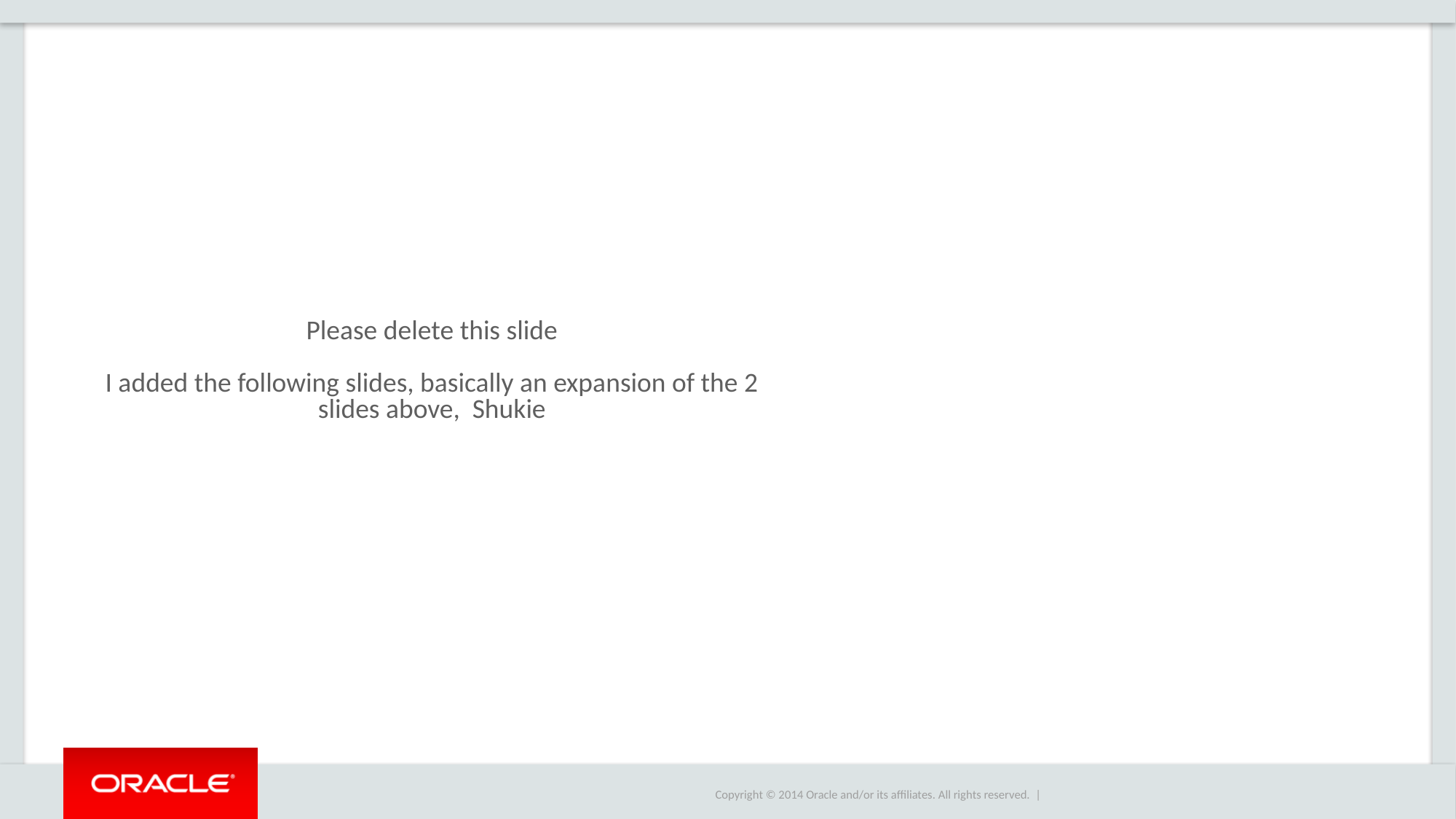

# Please delete this slide I added the following slides, basically an expansion of the 2 slides above,  Shukie